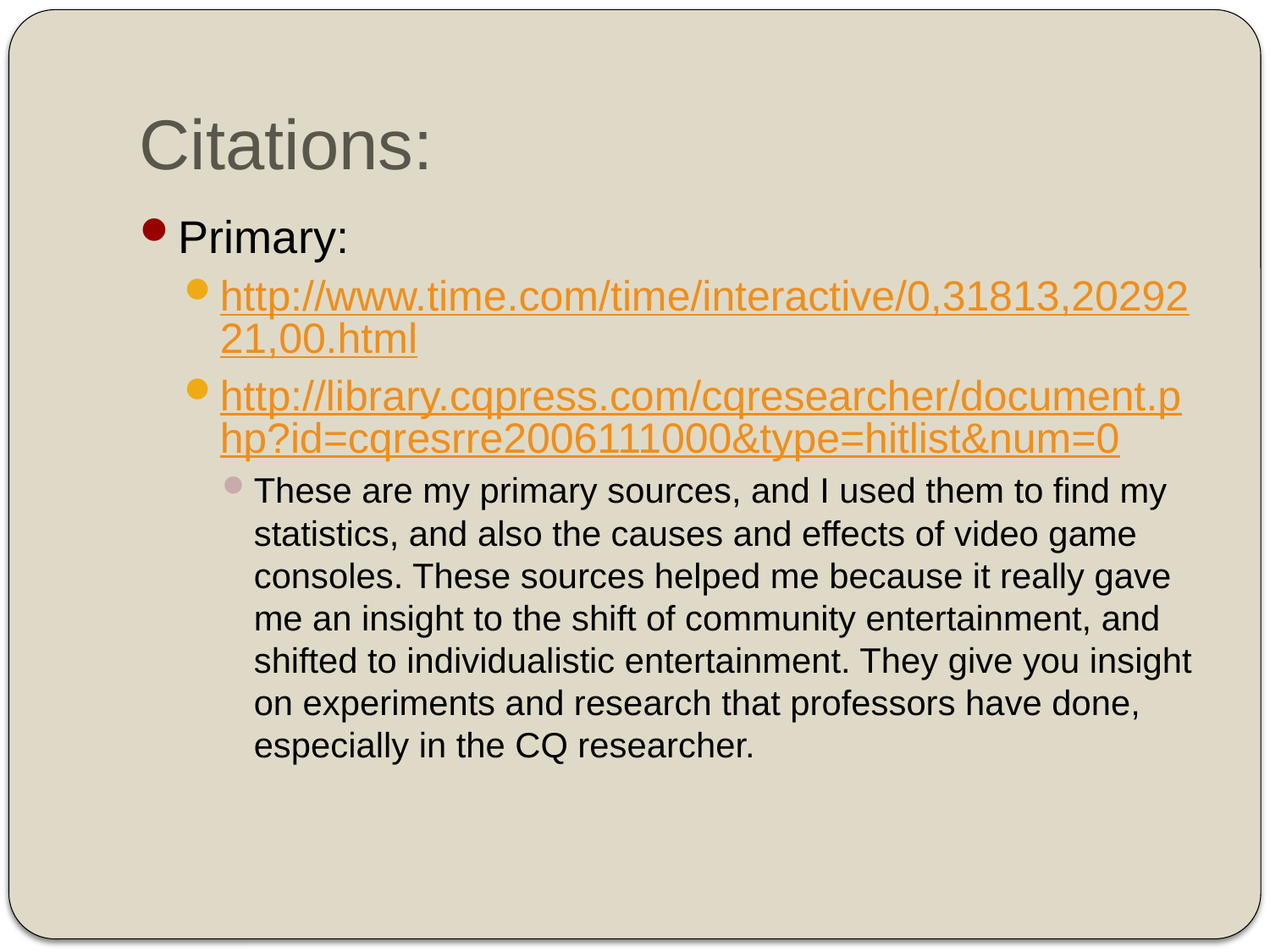

# Citations:
Primary:
http://www.time.com/time/interactive/0,31813,2029221,00.html
http://library.cqpress.com/cqresearcher/document.php?id=cqresrre2006111000&type=hitlist&num=0
These are my primary sources, and I used them to find my statistics, and also the causes and effects of video game consoles. These sources helped me because it really gave me an insight to the shift of community entertainment, and shifted to individualistic entertainment. They give you insight on experiments and research that professors have done, especially in the CQ researcher.